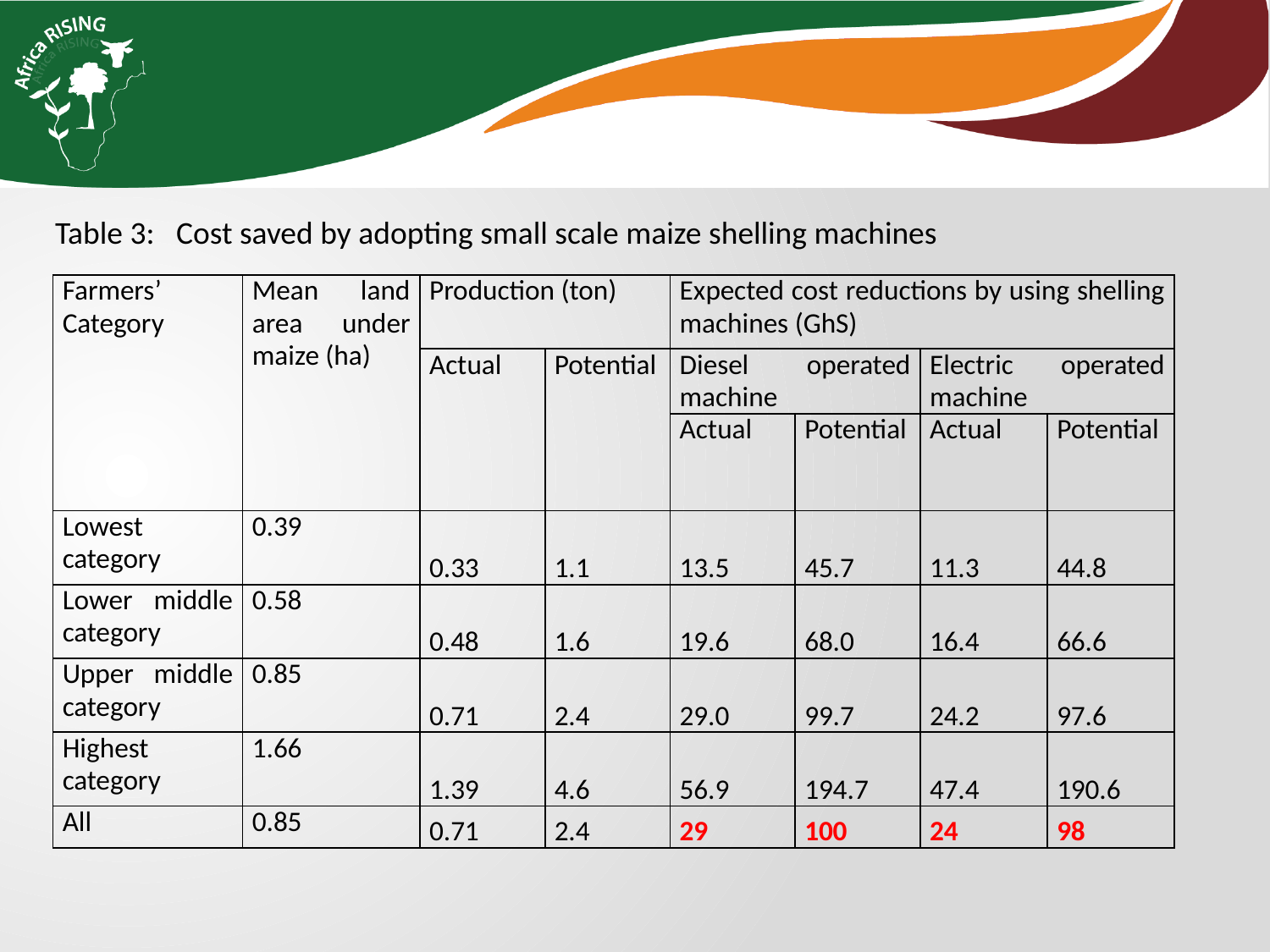

Table 3:   Cost saved by adopting small scale maize shelling machines
| Farmers’ Category | Mean land area under maize (ha) | Production (ton) |  | Expected cost reductions by using shelling machines (GhS) |  |  |  |
| --- | --- | --- | --- | --- | --- | --- | --- |
|  |  | Actual | Potential | Diesel operated machine |  | Electric operated machine |  |
|  |  |  |  | Actual | Potential | Actual | Potential |
| Lowest category | 0.39 | 0.33 | 1.1 | 13.5 | 45.7 | 11.3 | 44.8 |
| Lower middle category | 0.58 | 0.48 | 1.6 | 19.6 | 68.0 | 16.4 | 66.6 |
| Upper middle category | 0.85 | 0.71 | 2.4 | 29.0 | 99.7 | 24.2 | 97.6 |
| Highest category | 1.66 | 1.39 | 4.6 | 56.9 | 194.7 | 47.4 | 190.6 |
| All | 0.85 | 0.71 | 2.4 | 29 | 100 | 24 | 98 |